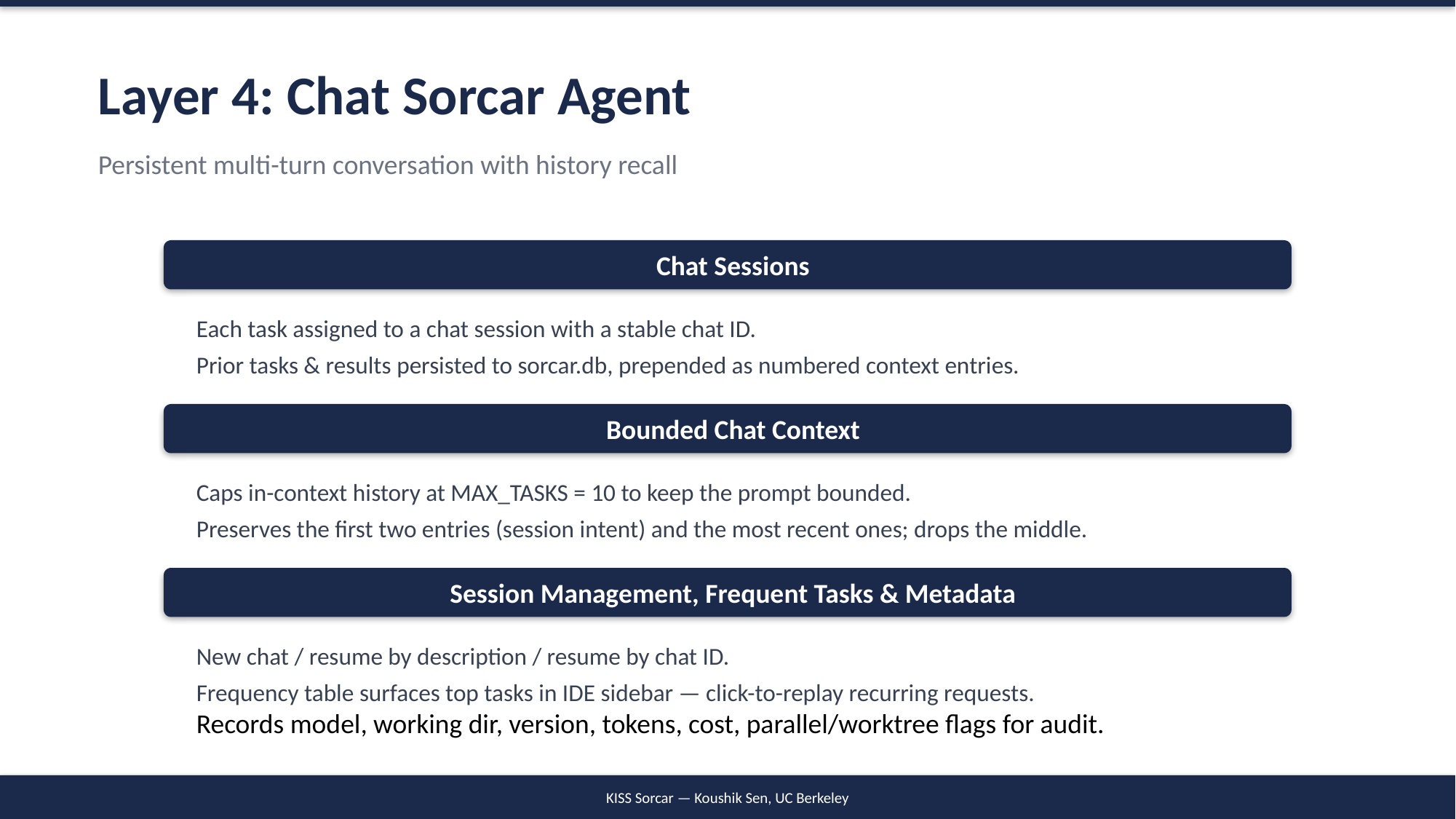

Layer 4: Chat Sorcar Agent
Persistent multi-turn conversation with history recall
Chat Sessions
Each task assigned to a chat session with a stable chat ID.
Prior tasks & results persisted to sorcar.db, prepended as numbered context entries.
Bounded Chat Context
Caps in-context history at MAX_TASKS = 10 to keep the prompt bounded.
Preserves the first two entries (session intent) and the most recent ones; drops the middle.
Session Management, Frequent Tasks & Metadata
New chat / resume by description / resume by chat ID.
Frequency table surfaces top tasks in IDE sidebar — click-to-replay recurring requests.
Records model, working dir, version, tokens, cost, parallel/worktree flags for audit.
KISS Sorcar — Koushik Sen, UC Berkeley